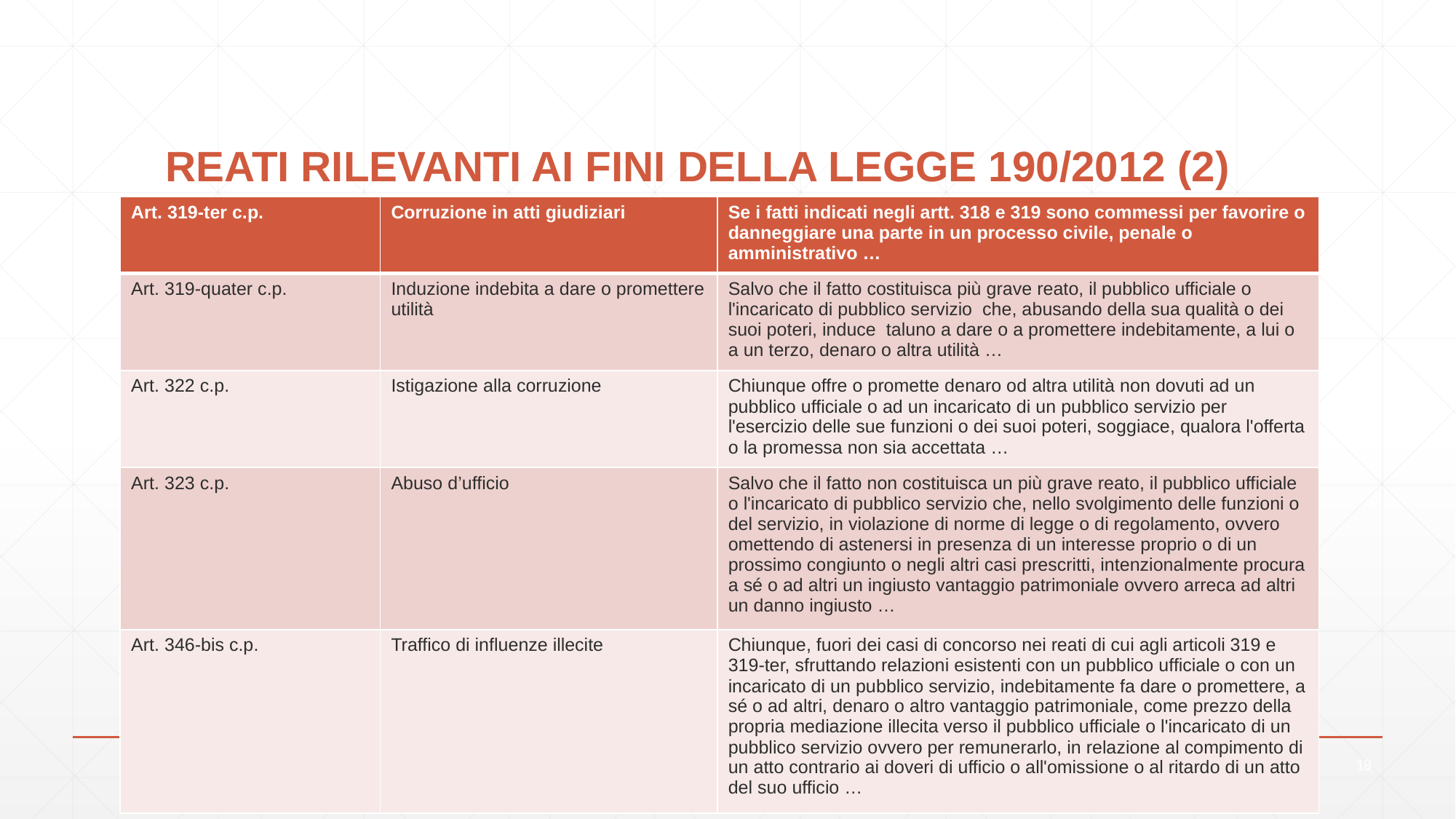

# REATI RILEVANTI AI FINI DELLA LEGGE 190/2012 (2)
| Art. 319-ter c.p. | Corruzione in atti giudiziari | Se i fatti indicati negli artt. 318 e 319 sono commessi per favorire o danneggiare una parte in un processo civile, penale o amministrativo … |
| --- | --- | --- |
| Art. 319-quater c.p. | Induzione indebita a dare o promettere utilità | Salvo che il fatto costituisca più grave reato, il pubblico ufficiale o l'incaricato di pubblico servizio che, abusando della sua qualità o dei suoi poteri, induce taluno a dare o a promettere indebitamente, a lui o a un terzo, denaro o altra utilità … |
| Art. 322 c.p. | Istigazione alla corruzione | Chiunque offre o promette denaro od altra utilità non dovuti ad un pubblico ufficiale o ad un incaricato di un pubblico servizio per l'esercizio delle sue funzioni o dei suoi poteri, soggiace, qualora l'offerta o la promessa non sia accettata … |
| Art. 323 c.p. | Abuso d’ufficio | Salvo che il fatto non costituisca un più grave reato, il pubblico ufficiale o l'incaricato di pubblico servizio che, nello svolgimento delle funzioni o del servizio, in violazione di norme di legge o di regolamento, ovvero omettendo di astenersi in presenza di un interesse proprio o di un prossimo congiunto o negli altri casi prescritti, intenzionalmente procura a sé o ad altri un ingiusto vantaggio patrimoniale ovvero arreca ad altri un danno ingiusto … |
| Art. 346-bis c.p. | Traffico di influenze illecite | Chiunque, fuori dei casi di concorso nei reati di cui agli articoli 319 e 319-ter, sfruttando relazioni esistenti con un pubblico ufficiale o con un incaricato di un pubblico servizio, indebitamente fa dare o promettere, a sé o ad altri, denaro o altro vantaggio patrimoniale, come prezzo della propria mediazione illecita verso il pubblico ufficiale o l'incaricato di un pubblico servizio ovvero per remunerarlo, in relazione al compimento di un atto contrario ai doveri di ufficio o all'omissione o al ritardo di un atto del suo ufficio … |
18